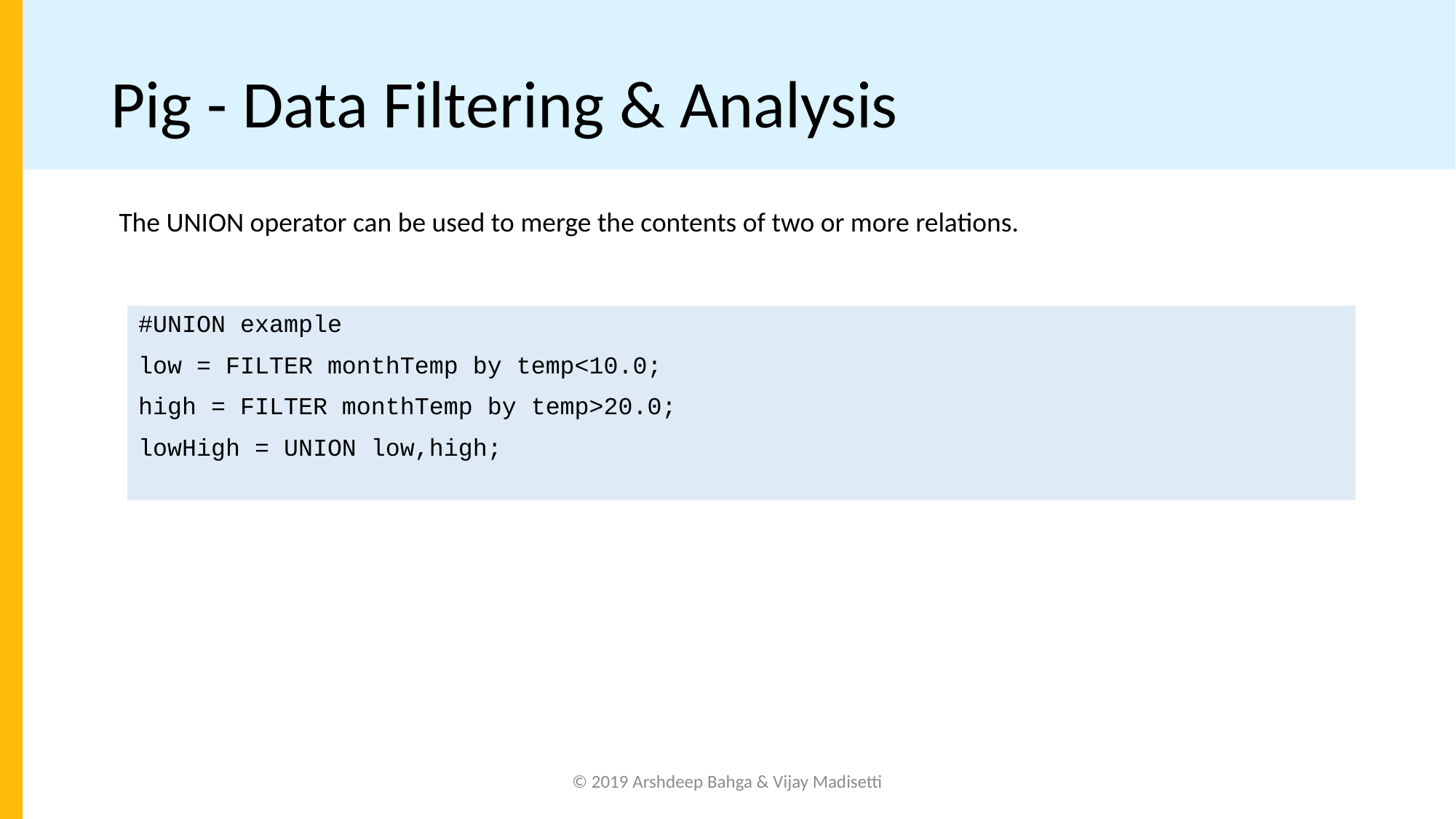

# Pig - Data Filtering & Analysis
The UNION operator can be used to merge the contents of two or more relations.
#UNION example
low = FILTER monthTemp by temp<10.0;
high = FILTER monthTemp by temp>20.0;
lowHigh = UNION low,high;
© 2019 Arshdeep Bahga & Vijay Madisetti